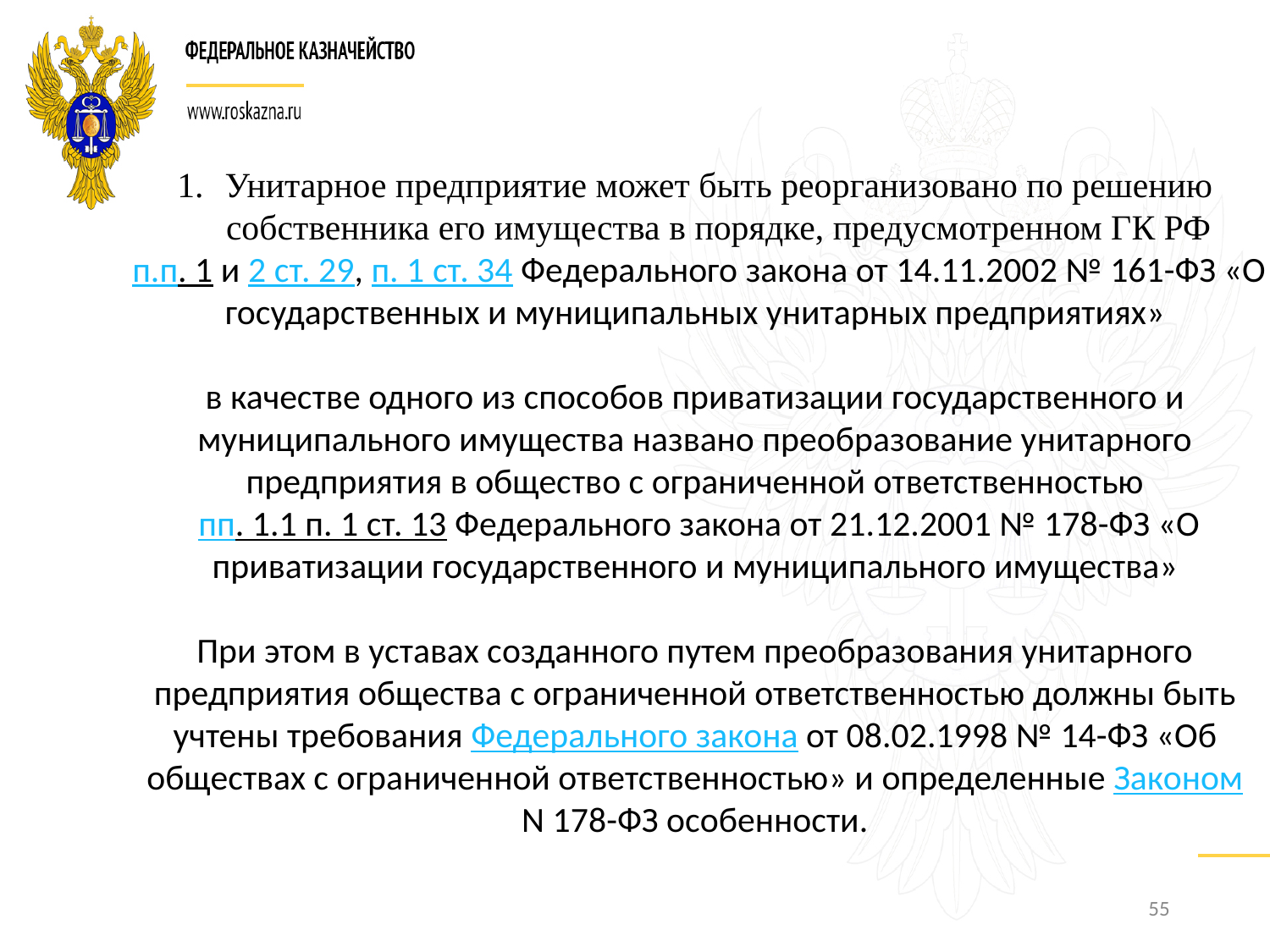

Унитарное предприятие может быть реорганизовано по решению собственника его имущества в порядке, предусмотренном ГК РФ
 п.п. 1 и 2 ст. 29, п. 1 ст. 34 Федерального закона от 14.11.2002 № 161-ФЗ «О государственных и муниципальных унитарных предприятиях»

в качестве одного из способов приватизации государственного и муниципального имущества названо преобразование унитарного предприятия в общество с ограниченной ответственностью
 пп. 1.1 п. 1 ст. 13 Федерального закона от 21.12.2001 № 178-ФЗ «О приватизации государственного и муниципального имущества»

При этом в уставах созданного путем преобразования унитарного предприятия общества с ограниченной ответственностью должны быть учтены требования Федерального закона от 08.02.1998 № 14-ФЗ «Об обществах с ограниченной ответственностью» и определенные Законом N 178-ФЗ особенности.
55